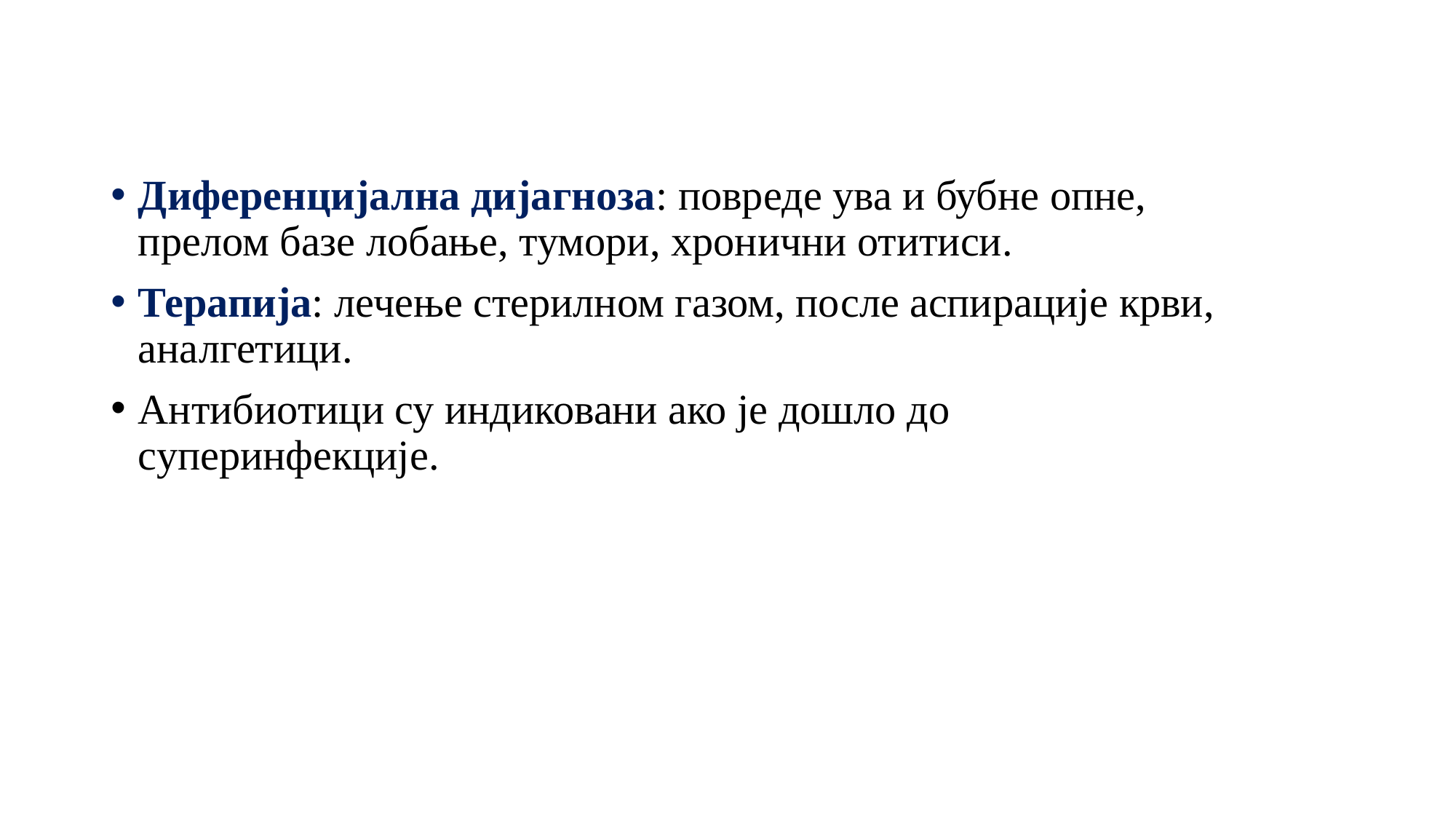

Диференцијална дијагноза: повреде ува и бубне опне, прелом базе лобање, тумори, хронични отитиси.
Терапија: лечење стерилном газом, после аспирације крви, аналгетици.
Антибиотици су индиковани ако је дошло до суперинфекције.